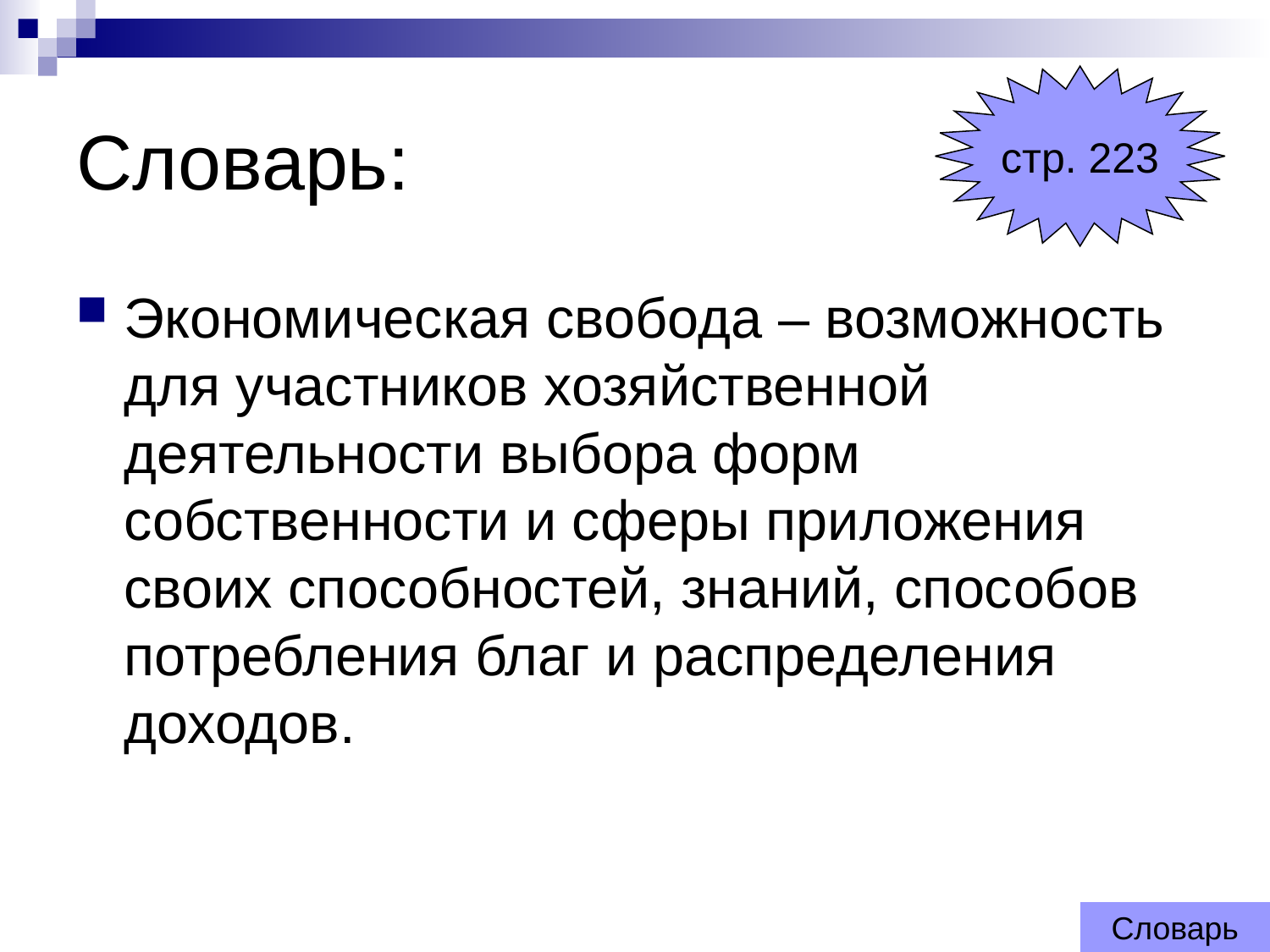

# Словарь:
стр. 223
Экономическая свобода – возможность для участников хозяйственной деятельности выбора форм собственности и сферы приложения своих способностей, знаний, способов потребления благ и распределения доходов.
Словарь